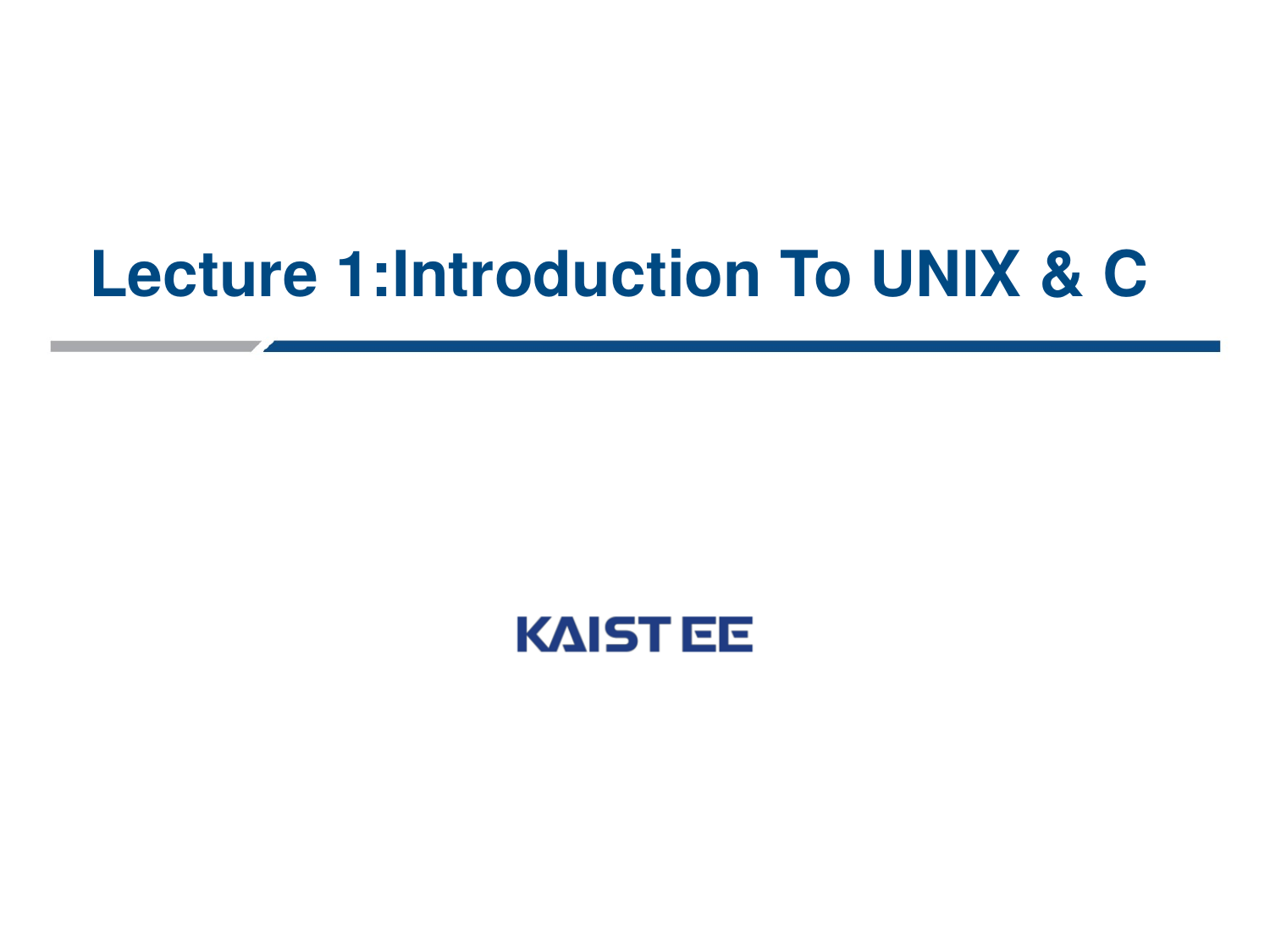

# Lecture 1:Introduction To UNIX & C